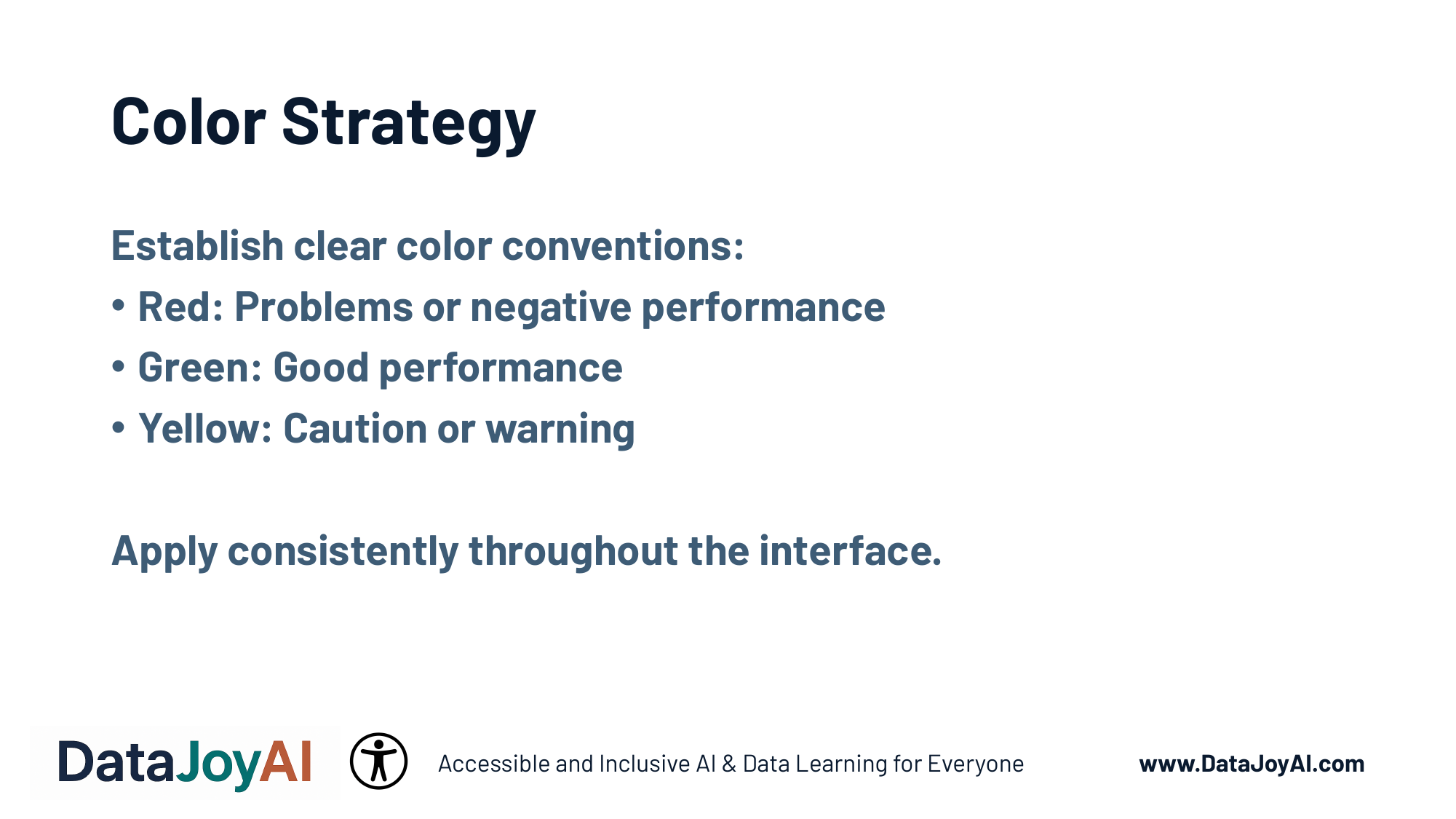

# Color Strategy
Establish clear color conventions:
Red: Problems or negative performance
Green: Good performance
Yellow: Caution or warning

Apply consistently throughout the interface.